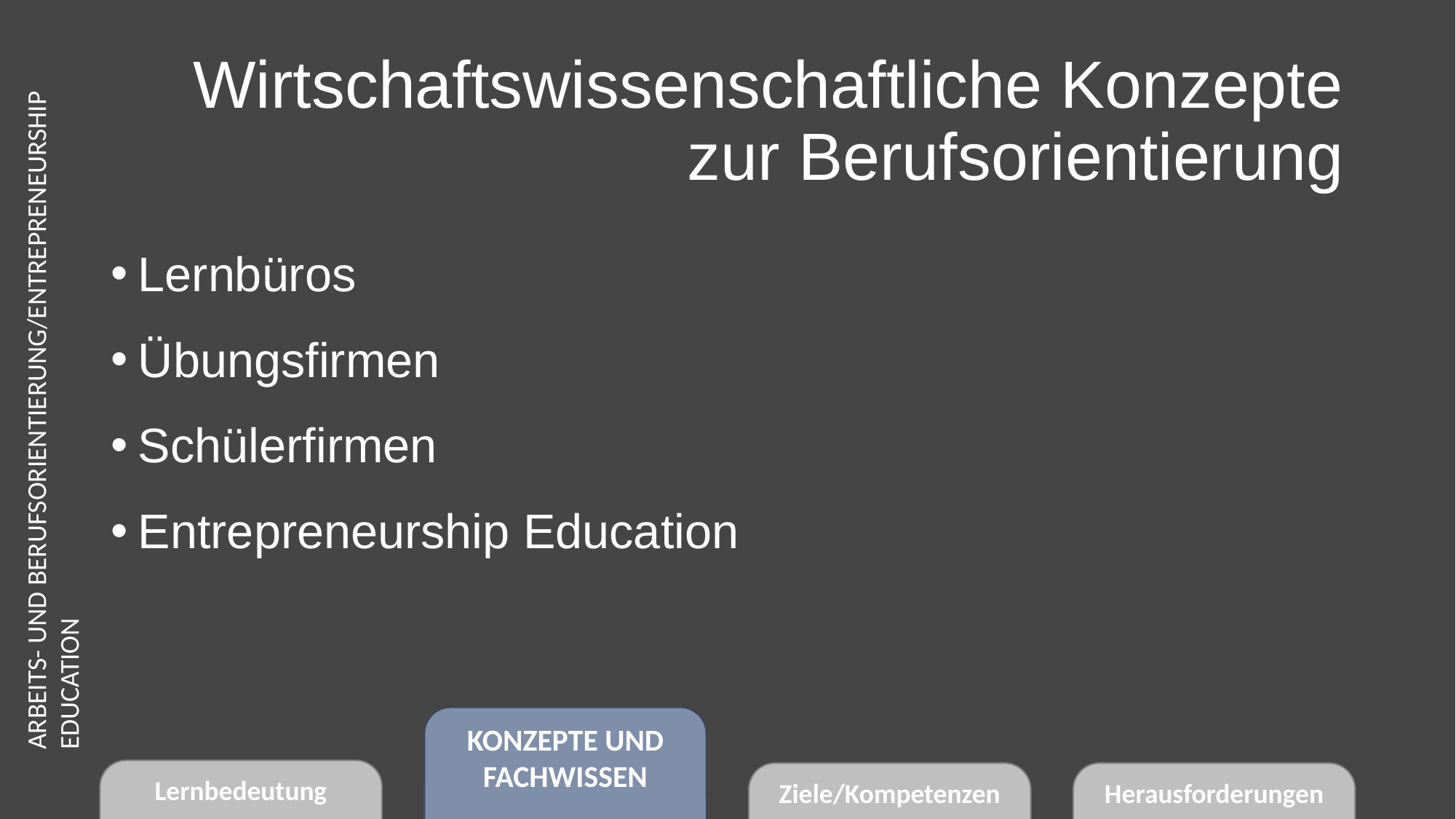

# Wirtschaftswissenschaftliche Konzepte zur Berufsorientierung
Lernbüros
Übungsfirmen
Schülerfirmen
Entrepreneurship Education